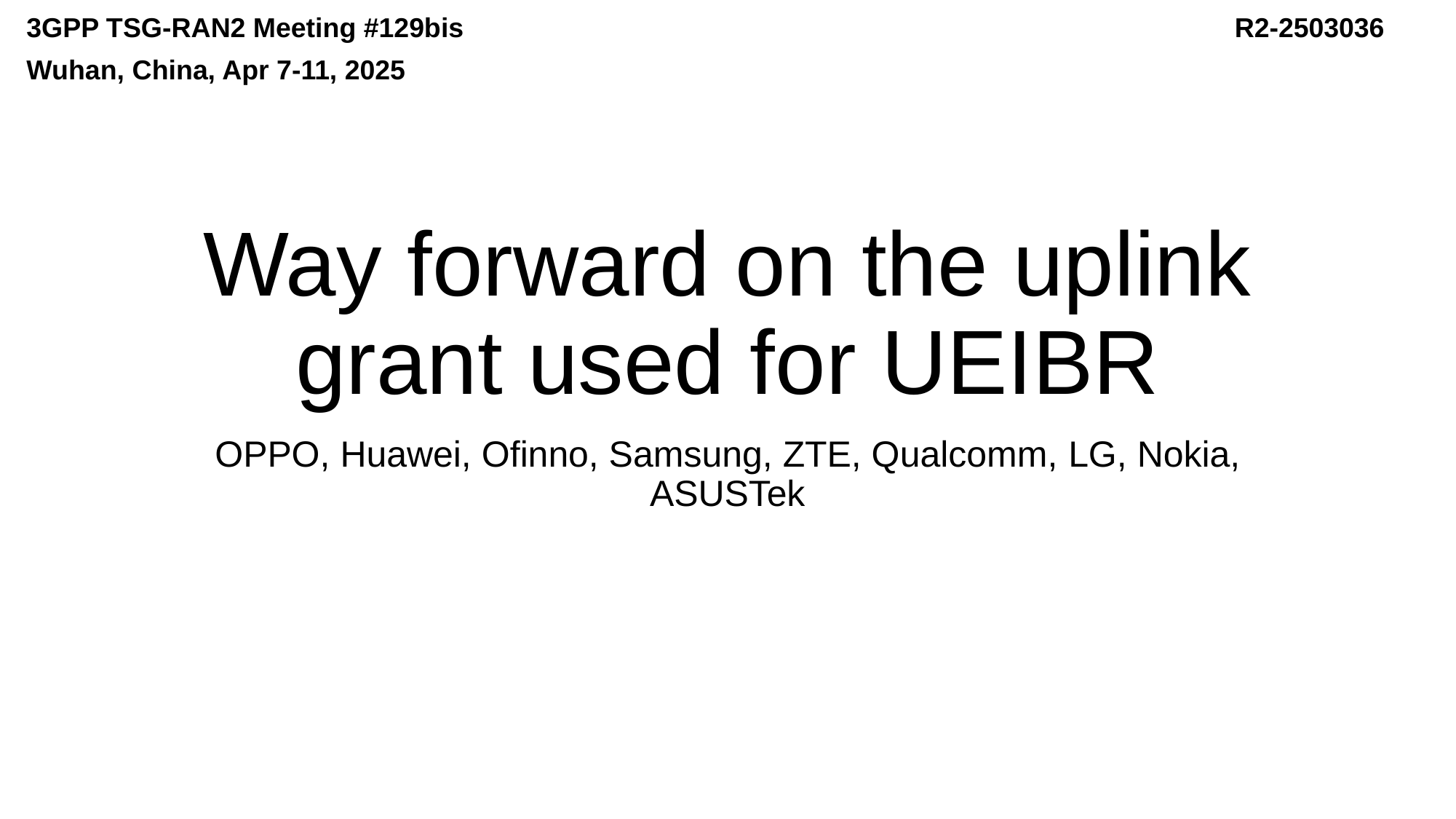

3GPP TSG-RAN2 Meeting #129bis						 R2-2503036
Wuhan, China, Apr 7-11, 2025
# Way forward on the uplink grant used for UEIBR
OPPO, Huawei, Ofinno, Samsung, ZTE, Qualcomm, LG, Nokia, ASUSTek